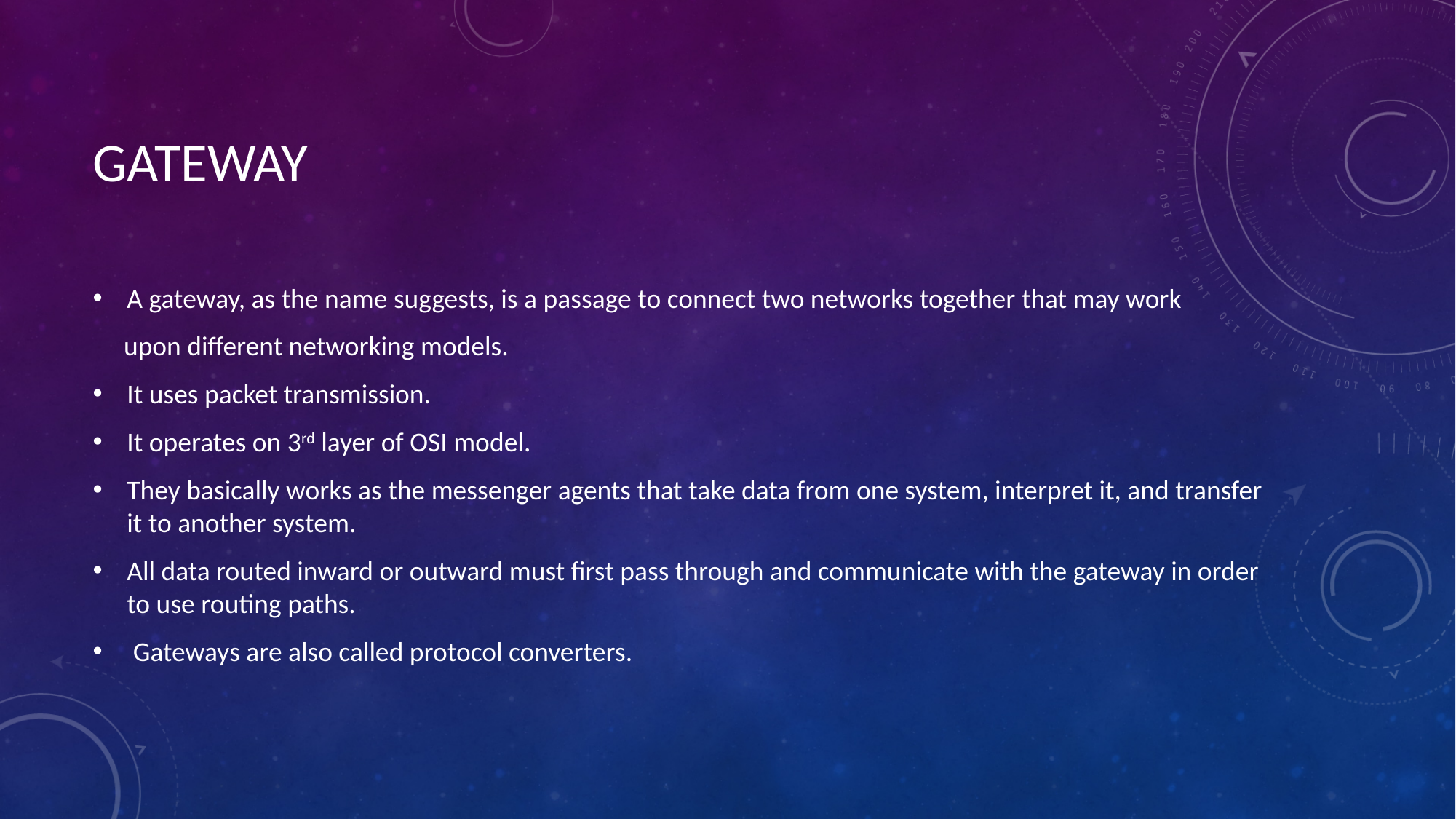

# gateway
A gateway, as the name suggests, is a passage to connect two networks together that may work
     upon different networking models.
It uses packet transmission.
It operates on 3rd layer of OSI model.
They basically works as the messenger agents that take data from one system, interpret it, and transfer it to another system.
All data routed inward or outward must first pass through and communicate with the gateway in order to use routing paths.
 Gateways are also called protocol converters.